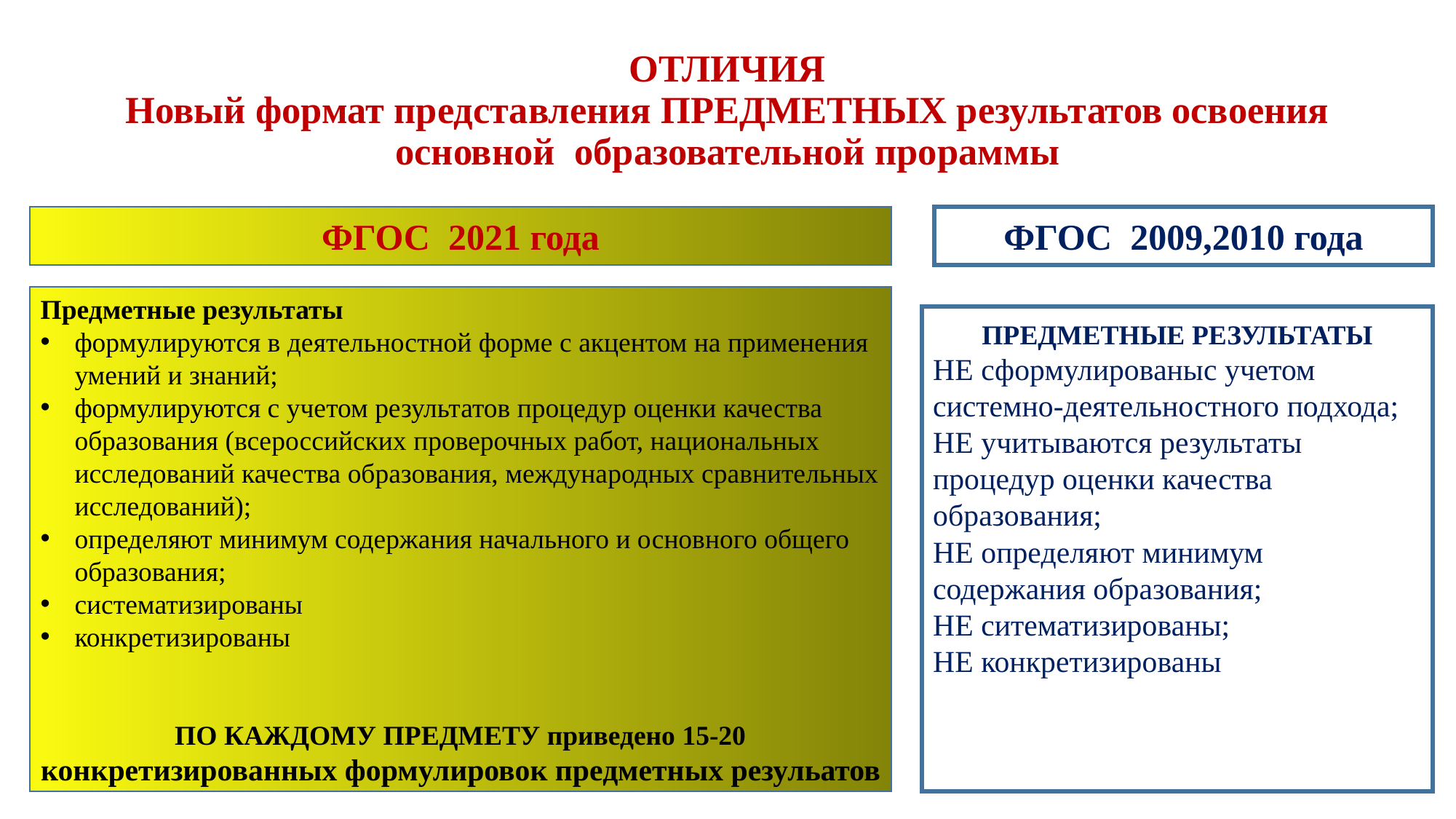

# ОТЛИЧИЯ Новый формат представления ПРЕДМЕТНЫХ результатов освоения основной  образовательной прораммы
ФГОС  2021 года
ФГОС  2009,2010 года
Предметные результаты
формулируются в деятельностной форме с акцентом на применения умений и знаний;
формулируются с учетом результатов процедур оценки качества образования (всероссийских проверочных работ, национальных исследований качества образования, международных сравнительных исследований);
определяют минимум содержания начального и основного общего образования;
систематизированы
конкретизированы

ПО КАЖДОМУ ПРЕДМЕТУ приведено 15-20 конкретизированных формулировок предметных резульатов
ПРЕДМЕТНЫЕ РЕЗУЛЬТАТЫ
НЕ сформулированыс учетом системно-деятельностного подхода;
НЕ учитываются результаты процедур оценки качества образования;
НЕ определяют минимум содержания образования;
НЕ ситематизированы;
НЕ конкретизированы
НЕ систематизированы
НЕ конкретизированы